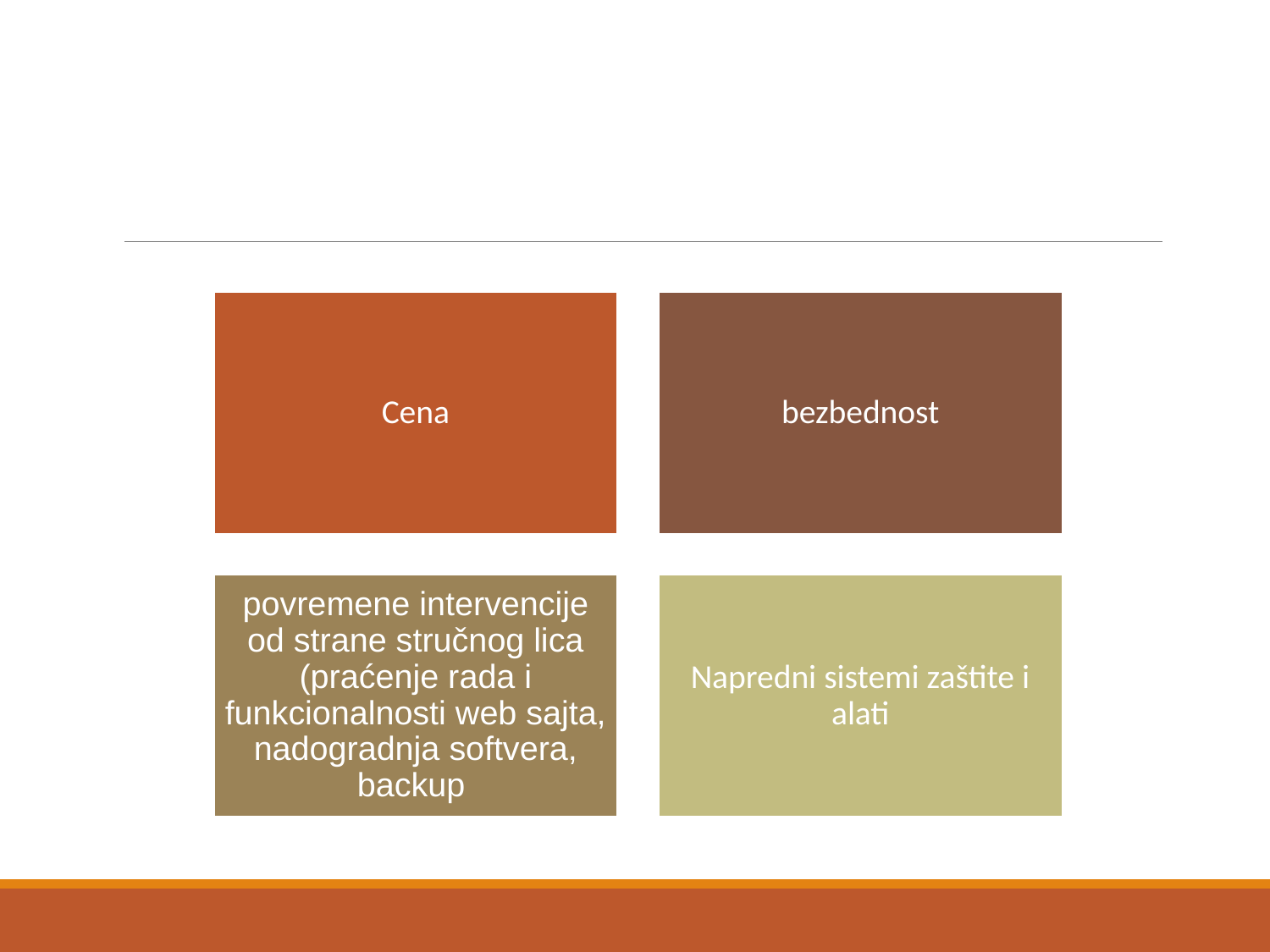

Cena
bezbednost
povremene intervencije od strane stručnog lica (praćenje rada i funkcionalnosti web sajta, nadogradnja softvera, backup
Napredni sistemi zaštite i alati